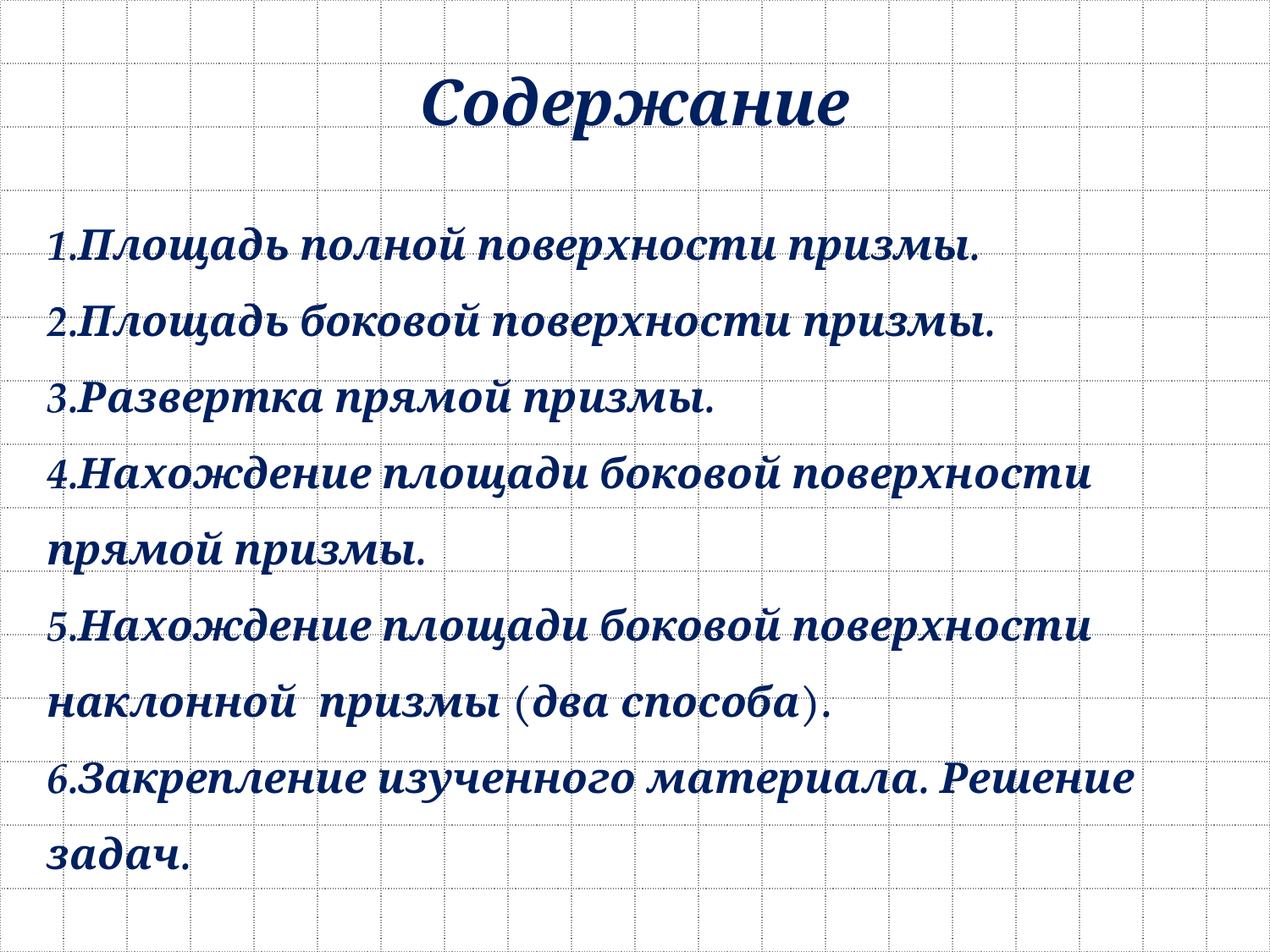

|  |  |  |  |  |  |  |  |  |  |  |  |  |  |  |  |  |  |  |  |
| --- | --- | --- | --- | --- | --- | --- | --- | --- | --- | --- | --- | --- | --- | --- | --- | --- | --- | --- | --- |
|  |  |  |  |  |  |  |  |  |  |  |  |  |  |  |  |  |  |  |  |
|  |  |  |  |  |  |  |  |  |  |  |  |  |  |  |  |  |  |  |  |
|  |  |  |  |  |  |  |  |  |  |  |  |  |  |  |  |  |  |  |  |
|  |  |  |  |  |  |  |  |  |  |  |  |  |  |  |  |  |  |  |  |
|  |  |  |  |  |  |  |  |  |  |  |  |  |  |  |  |  |  |  |  |
|  |  |  |  |  |  |  |  |  |  |  |  |  |  |  |  |  |  |  |  |
|  |  |  |  |  |  |  |  |  |  |  |  |  |  |  |  |  |  |  |  |
|  |  |  |  |  |  |  |  |  |  |  |  |  |  |  |  |  |  |  |  |
|  |  |  |  |  |  |  |  |  |  |  |  |  |  |  |  |  |  |  |  |
|  |  |  |  |  |  |  |  |  |  |  |  |  |  |  |  |  |  |  |  |
|  |  |  |  |  |  |  |  |  |  |  |  |  |  |  |  |  |  |  |  |
|  |  |  |  |  |  |  |  |  |  |  |  |  |  |  |  |  |  |  |  |
|  |  |  |  |  |  |  |  |  |  |  |  |  |  |  |  |  |  |  |  |
|  |  |  |  |  |  |  |  |  |  |  |  |  |  |  |  |  |  |  |  |
Содержание
Площадь полной поверхности призмы.
Площадь боковой поверхности призмы.
Развертка прямой призмы.
Нахождение площади боковой поверхности прямой призмы.
Нахождение площади боковой поверхности наклонной  призмы (два способа).
Закрепление изученного материала. Решение задач.